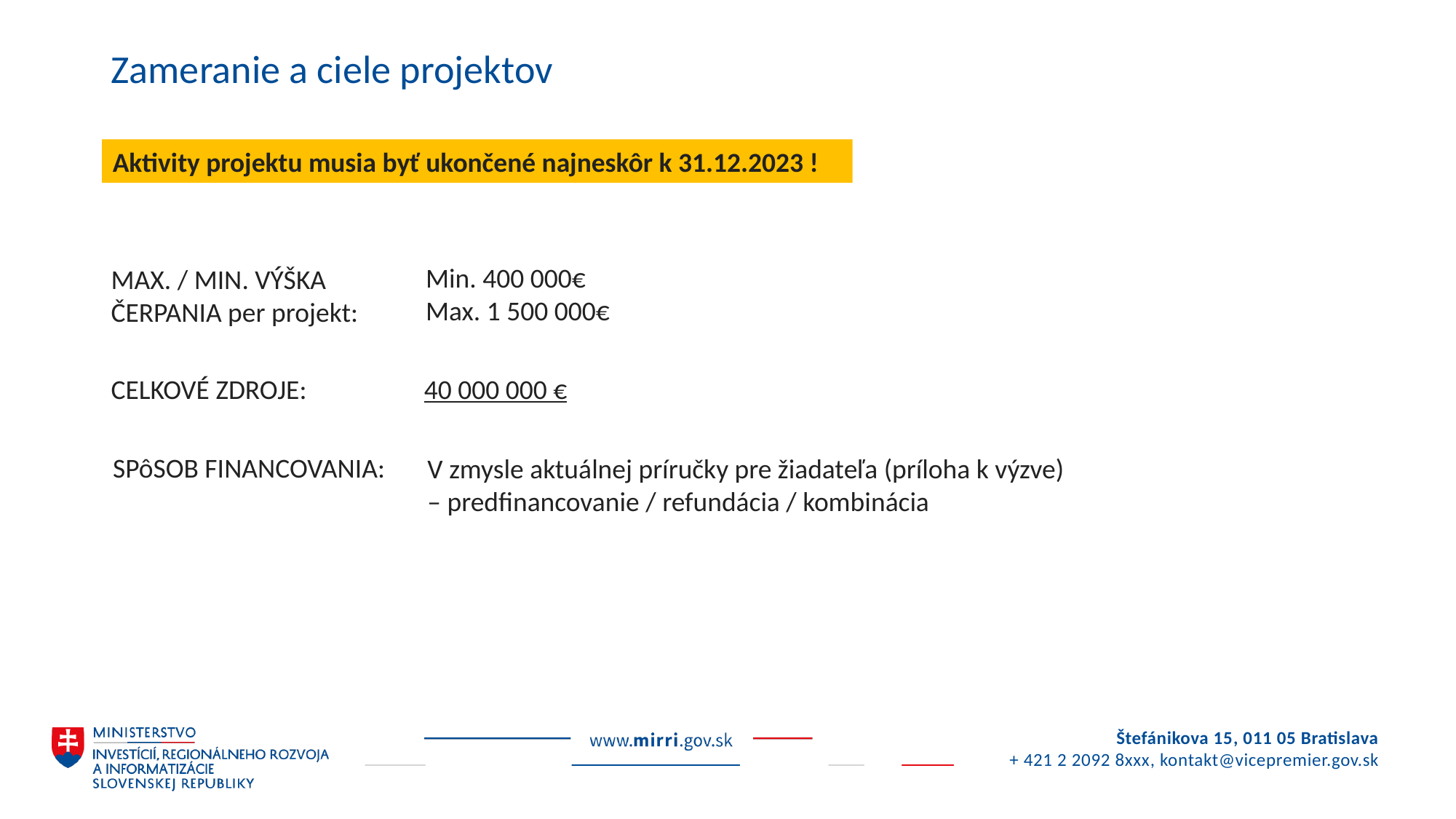

# Zameranie a ciele projektov
Aktivity projektu musia byť ukončené najneskôr k 31.12.2023 !
Min. 400 000€
Max. 1 500 000€
MAX. / MIN. VÝŠKA ČERPANIA per projekt:
CELKOVÉ ZDROJE:
40 000 000 €
SPôSOB FINANCOVANIA:
V zmysle aktuálnej príručky pre žiadateľa (príloha k výzve)
– predfinancovanie / refundácia / kombinácia